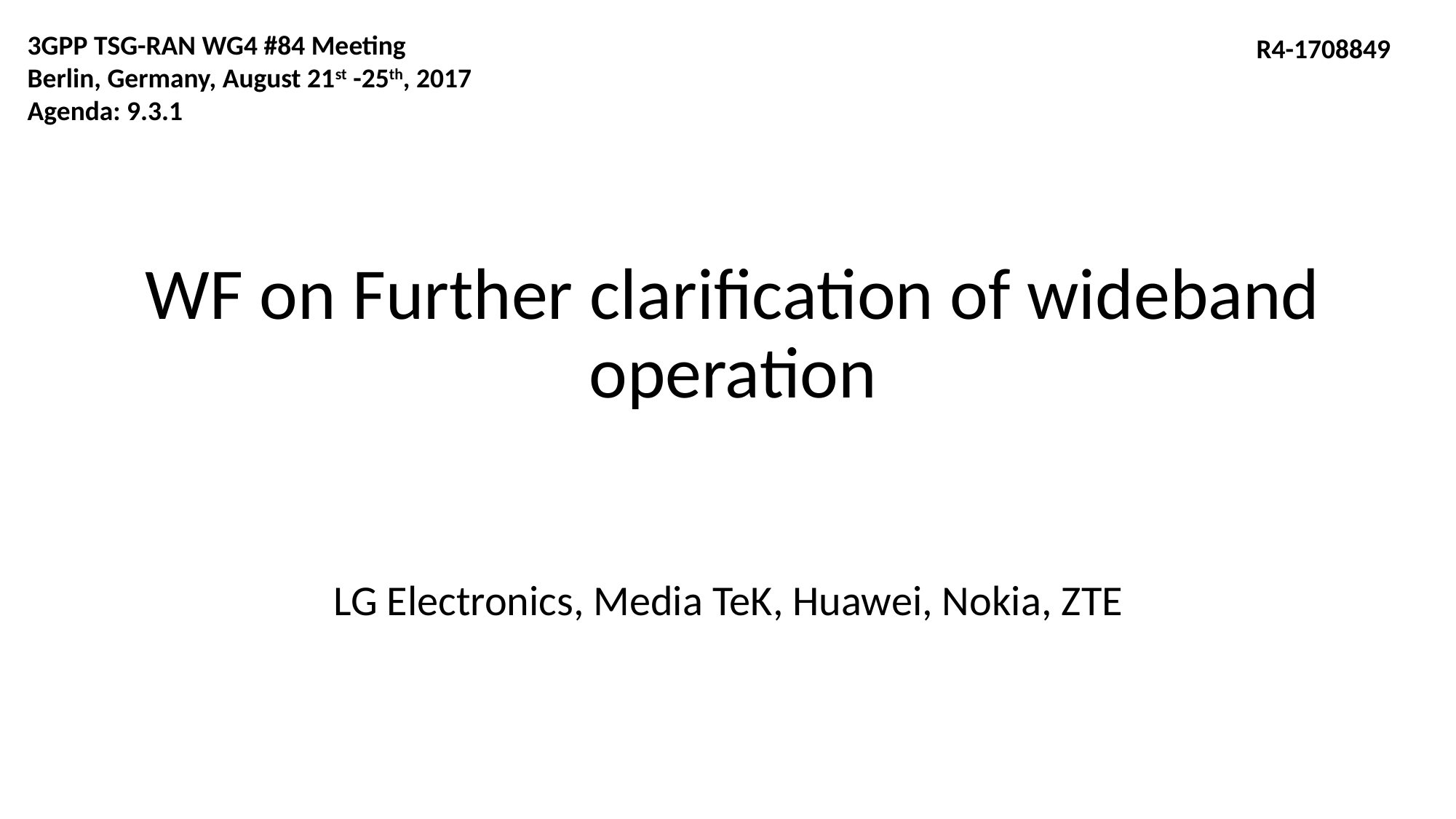

3GPP TSG-RAN WG4 #84 Meeting
Berlin, Germany, August 21st -25th, 2017
Agenda: 9.3.1
R4-1708849
# WF on Further clarification of wideband operation
LG Electronics, Media TeK, Huawei, Nokia, ZTE